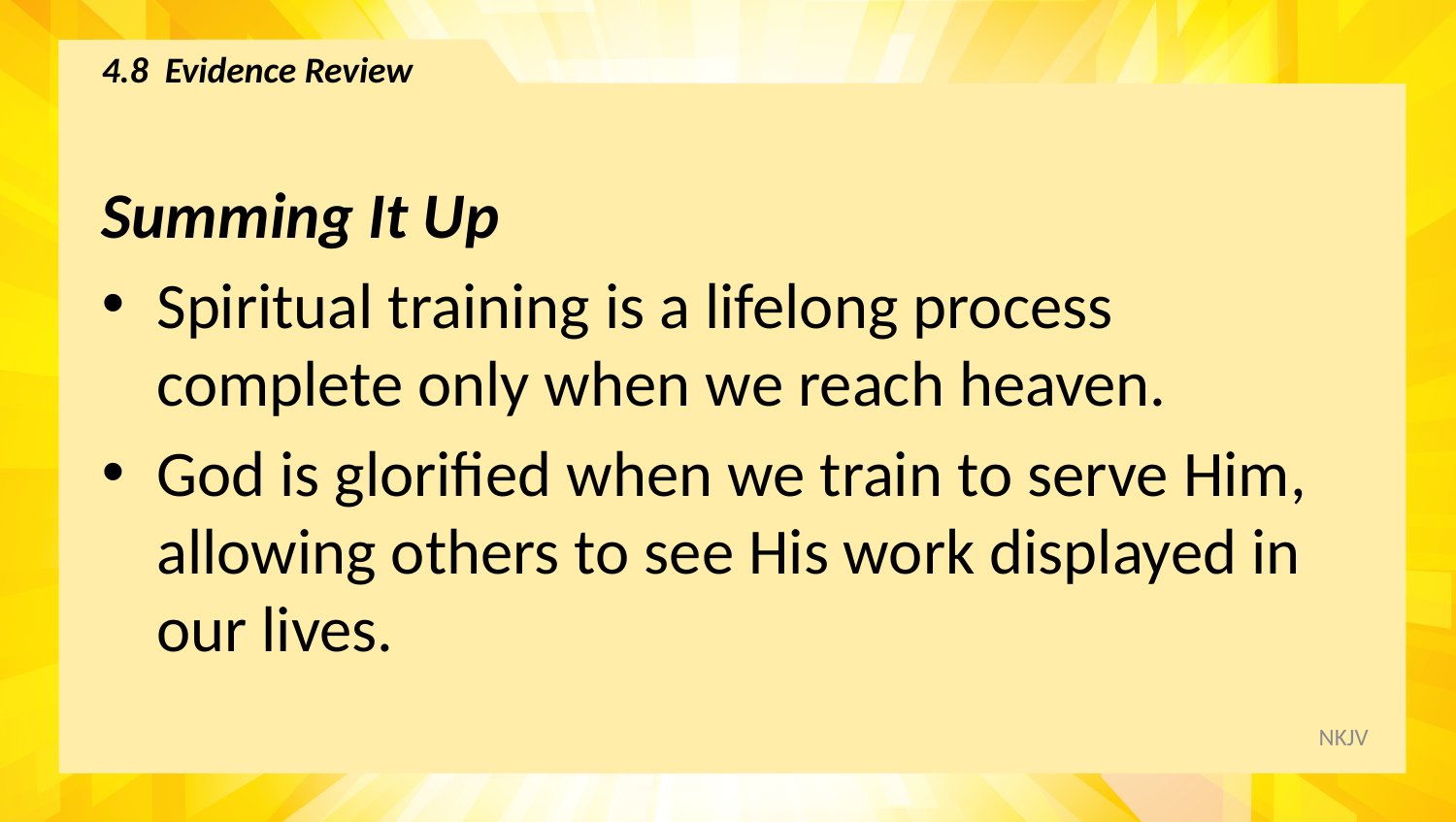

# 4.8  Evidence Review
Summing It Up
Spiritual training is a lifelong process complete only when we reach heaven.
God is glorified when we train to serve Him, allowing others to see His work displayed in our lives.
NKJV